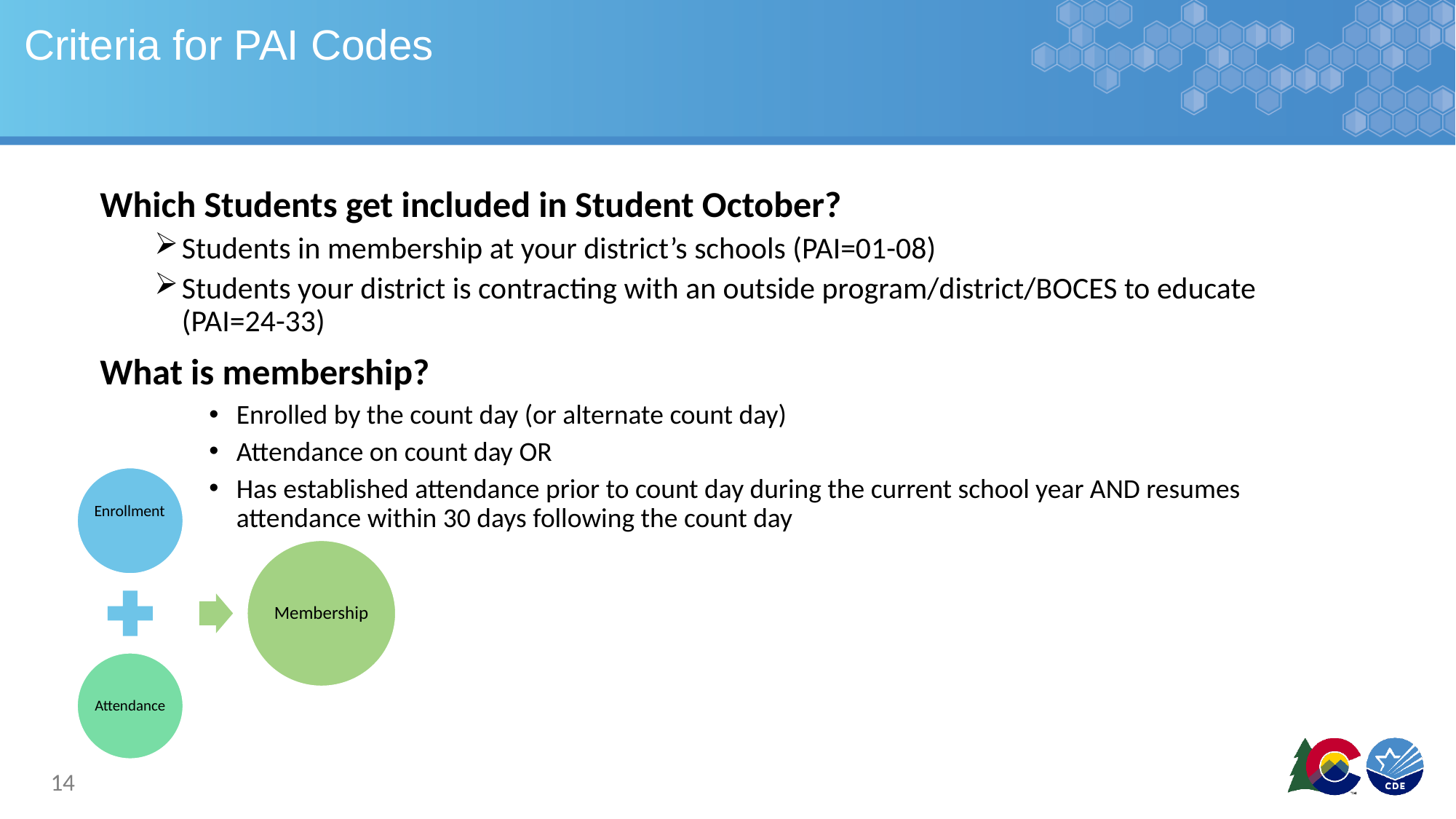

# Criteria for PAI Codes
Which Students get included in Student October?
Students in membership at your district’s schools (PAI=01-08)
Students your district is contracting with an outside program/district/BOCES to educate (PAI=24-33)
What is membership?
Enrolled by the count day (or alternate count day)
Attendance on count day OR
Has established attendance prior to count day during the current school year AND resumes attendance within 30 days following the count day

Enrollment

Attendance

Membership
14